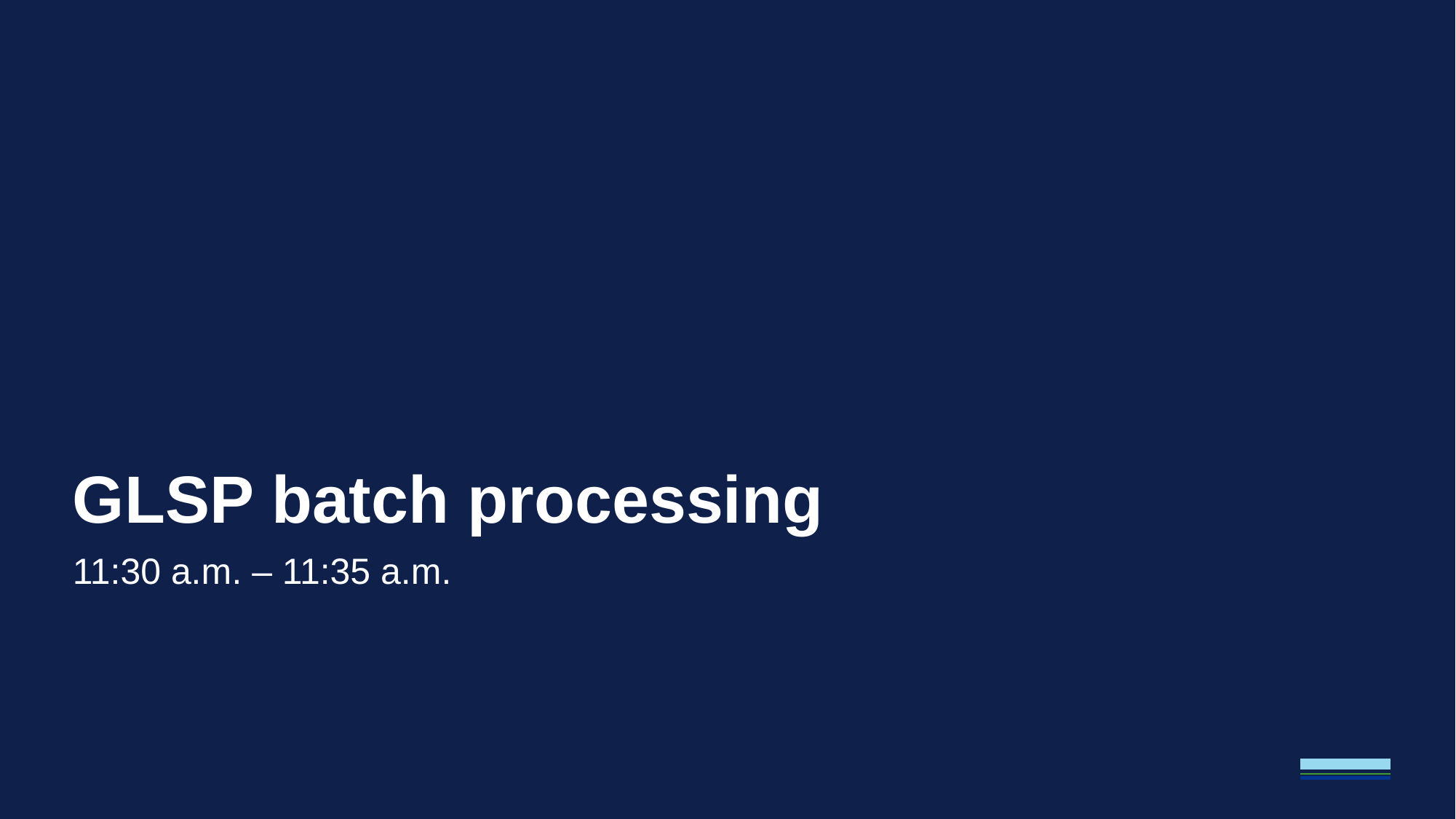

# GLSP batch processing
11:30 a.m. – 11:35 a.m.

16
DRAFT